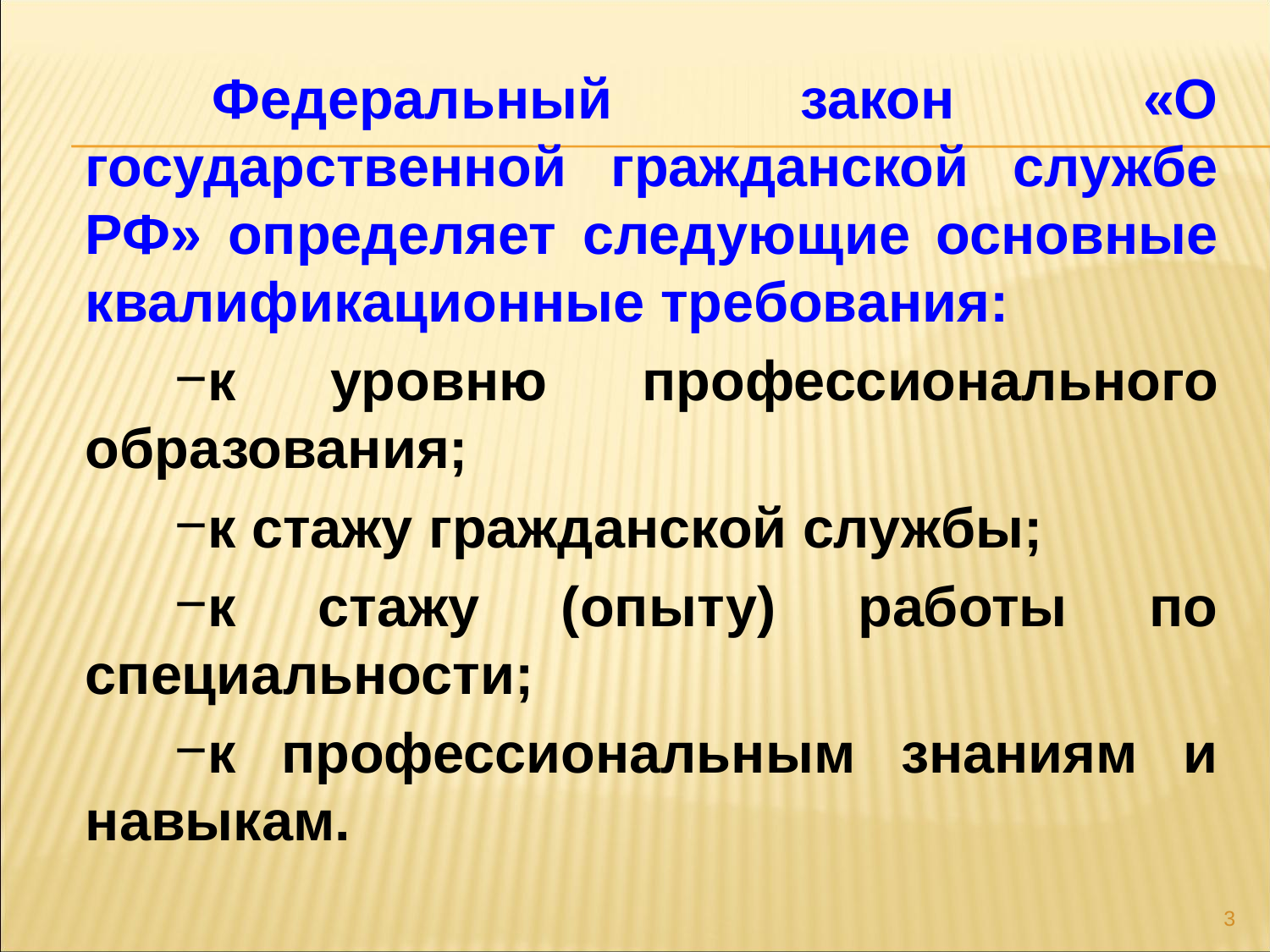

Федеральный закон «О государственной гражданской службе РФ» определяет следующие основные квалификационные требования:
к уровню профессионального образования;
к стажу гражданской службы;
к стажу (опыту) работы по специальности;
к профессиональным знаниям и навыкам.
3